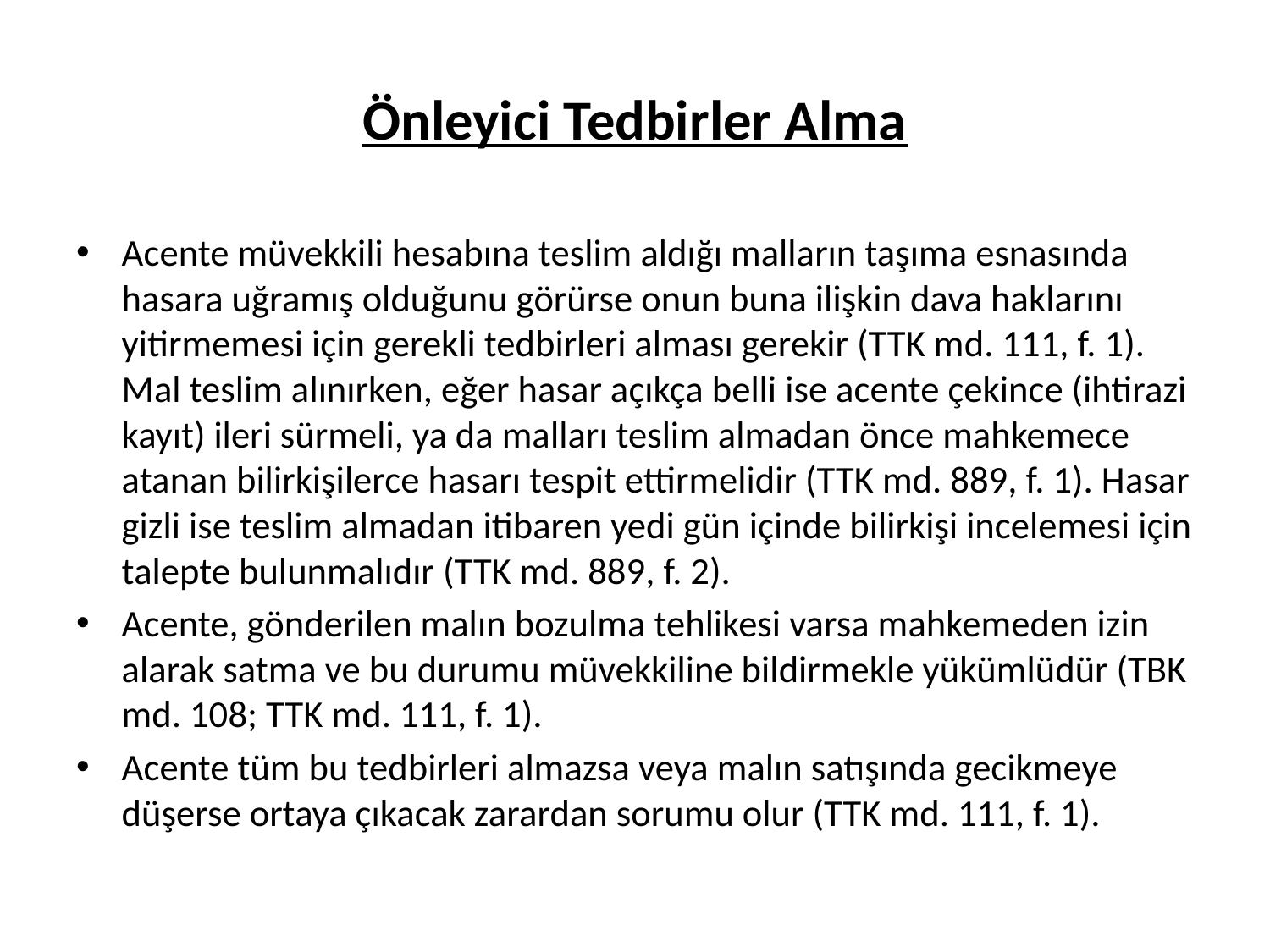

# Önleyici Tedbirler Alma
Acente müvekkili hesabına teslim aldığı malların taşıma esnasında hasara uğramış olduğunu görürse onun buna ilişkin dava haklarını yitirmemesi için gerekli tedbirleri alması gerekir (TTK md. 111, f. 1). Mal teslim alınırken, eğer hasar açıkça belli ise acente çekince (ihtirazi kayıt) ileri sürmeli, ya da malları teslim almadan önce mahkemece atanan bilirkişilerce hasarı tespit ettirmelidir (TTK md. 889, f. 1). Hasar gizli ise teslim almadan itibaren yedi gün içinde bilirkişi incelemesi için talepte bulunmalıdır (TTK md. 889, f. 2).
Acente, gönderilen malın bozulma tehlikesi varsa mahkemeden izin alarak satma ve bu durumu müvekkiline bildirmekle yükümlüdür (TBK md. 108; TTK md. 111, f. 1).
Acente tüm bu tedbirleri almazsa veya malın satışında gecikmeye düşerse ortaya çıkacak zarardan sorumu olur (TTK md. 111, f. 1).